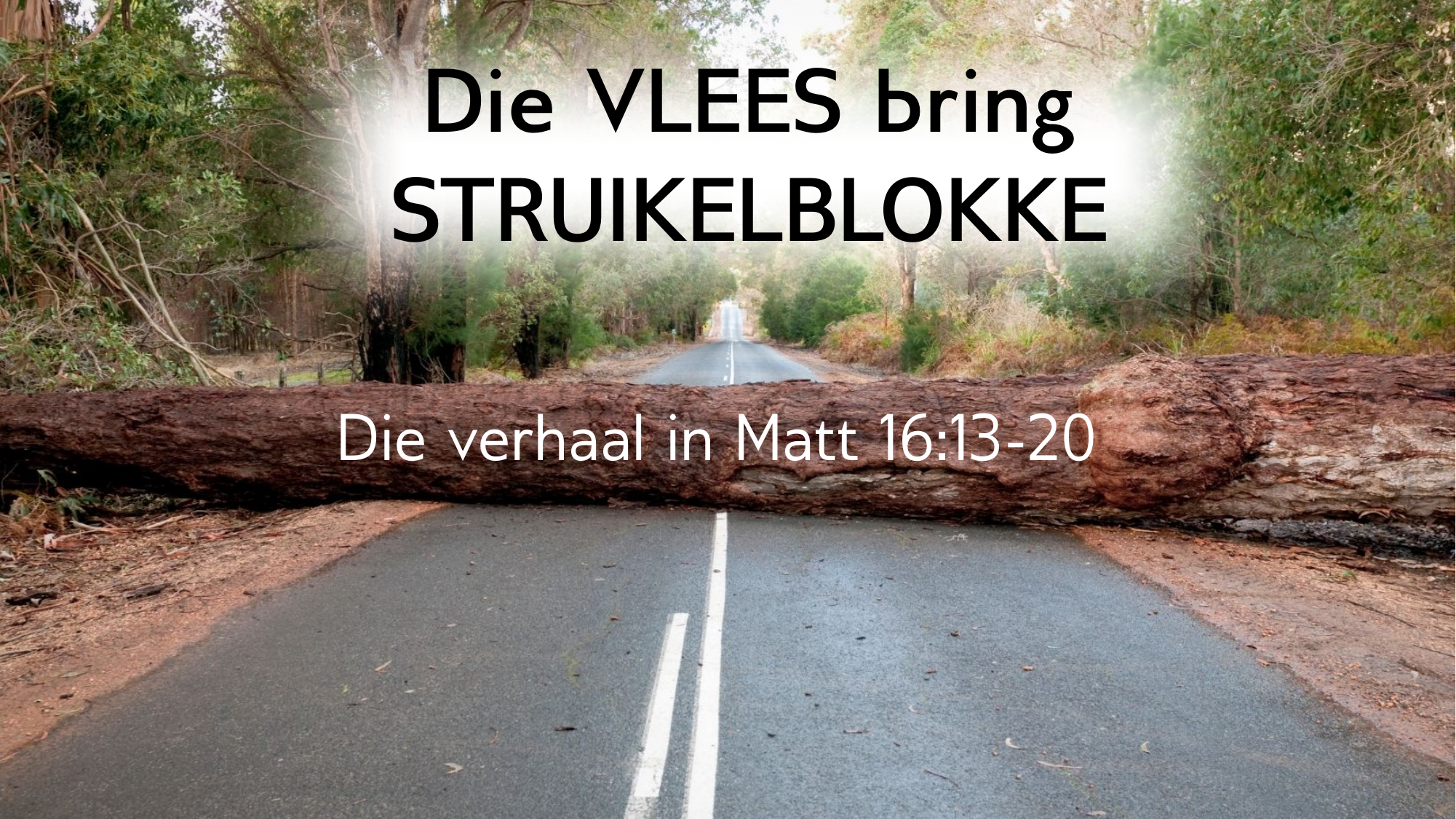

Die VLEES bring STRUIKELBLOKKE
Die verhaal in Matt 16:13-20